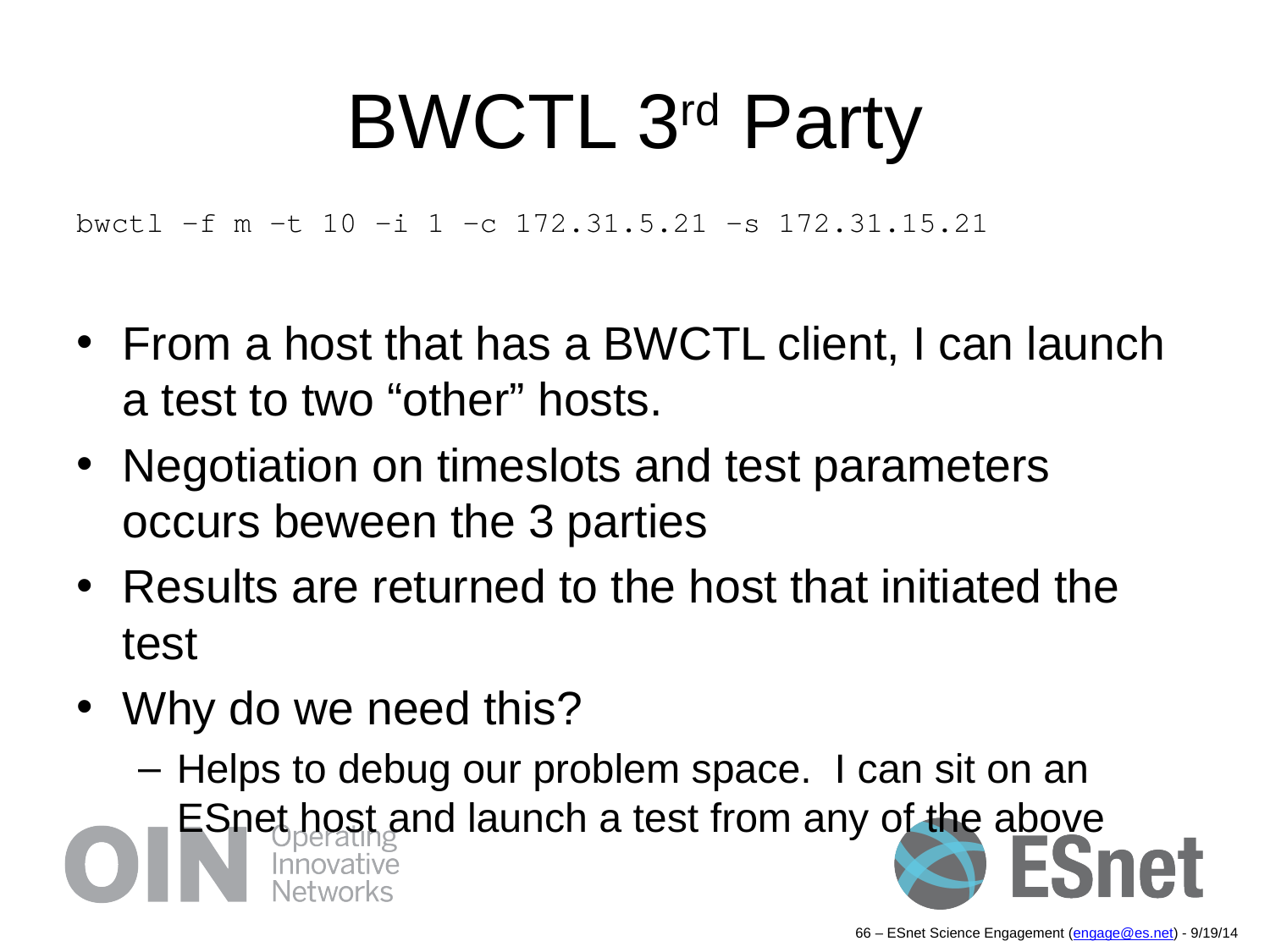

# BWCTL 3rd Party
bwctl –f m –t 10 –i 1 –c 172.31.5.21 –s 172.31.15.21

From a host that has a BWCTL client, I can launch a test to two “other” hosts.
Negotiation on timeslots and test parameters occurs beween the 3 parties
Results are returned to the host that initiated the test
Why do we need this?
Helps to debug our problem space.  I can sit on an ESnet host and launch a test from any of the above
66 – ESnet Science Engagement (engage@es.net) - 9/19/14